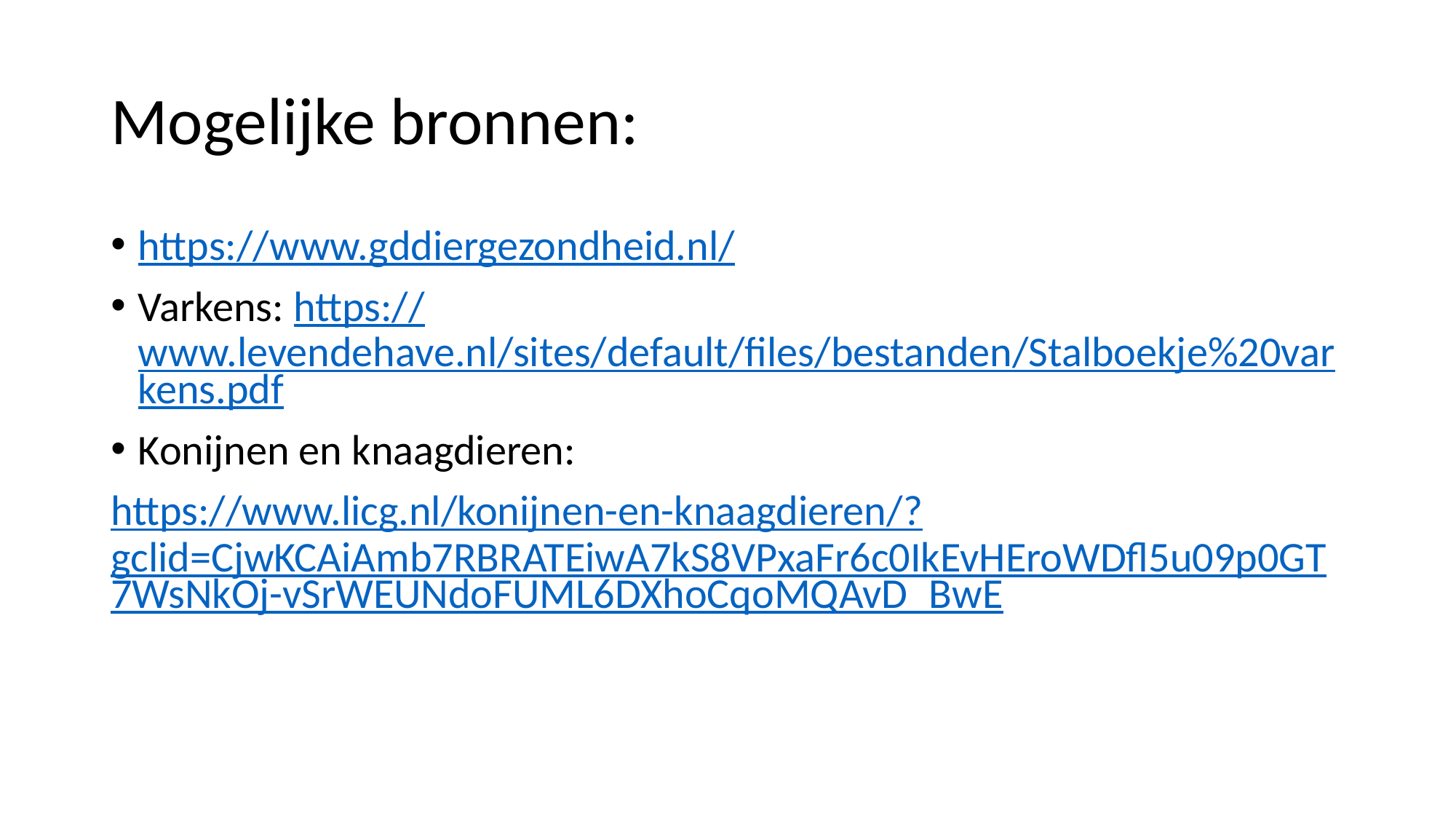

# Mogelijke bronnen:
https://www.gddiergezondheid.nl/
Varkens: https://www.levendehave.nl/sites/default/files/bestanden/Stalboekje%20varkens.pdf
Konijnen en knaagdieren:
https://www.licg.nl/konijnen-en-knaagdieren/?gclid=CjwKCAiAmb7RBRATEiwA7kS8VPxaFr6c0IkEvHEroWDfl5u09p0GT7WsNkOj-vSrWEUNdoFUML6DXhoCqoMQAvD_BwE